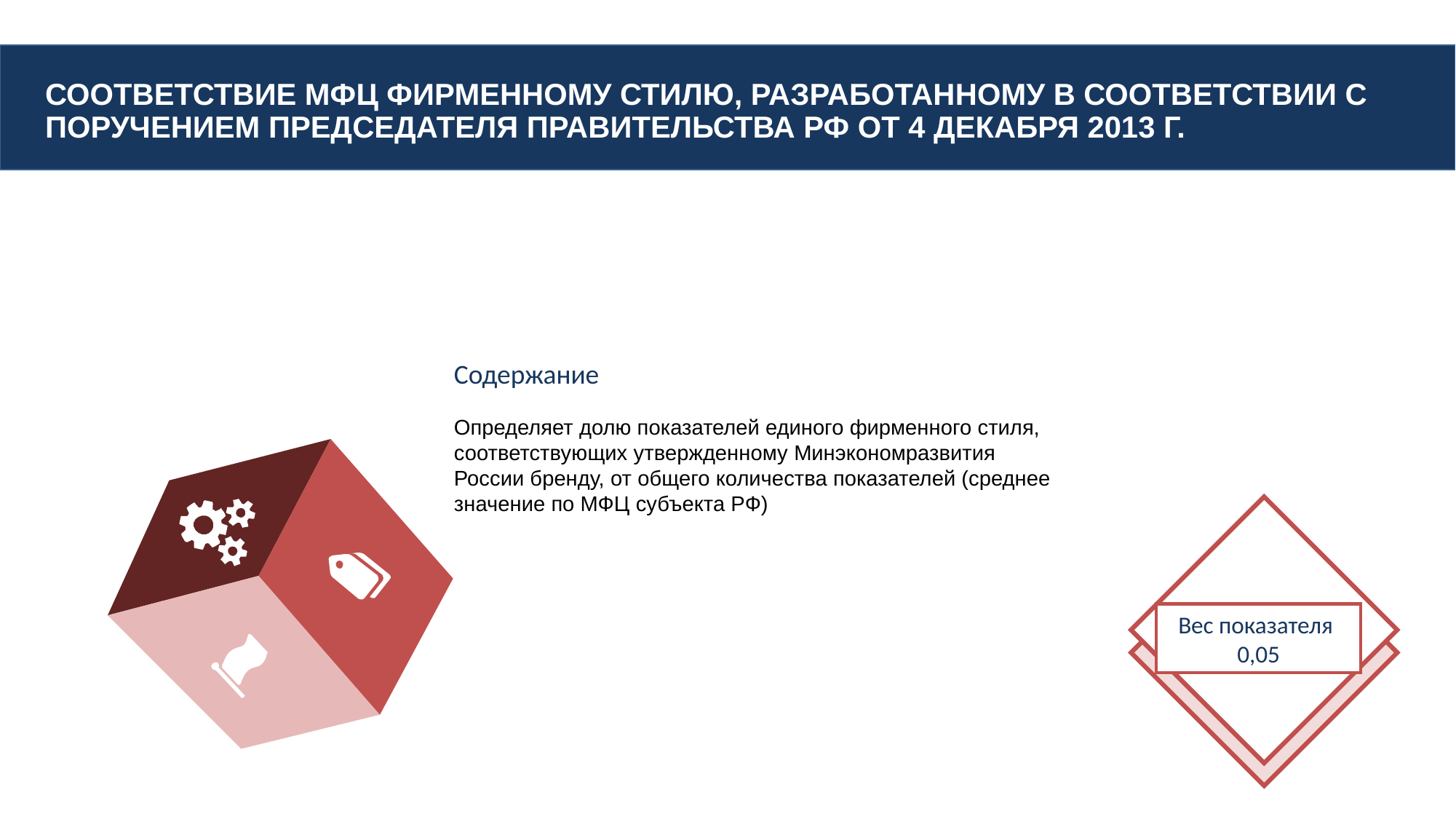

Соответствие МФЦ фирменному стилю, разработанному в соответствии с поручением Председателя Правительства РФ от 4 декабря 2013 г.
Содержание
Определяет долю показателей единого фирменного стиля, соответствующих утвержденному Минэкономразвития России бренду, от общего количества показателей (среднее значение по МФЦ субъекта РФ)

Вес показателя
0,05